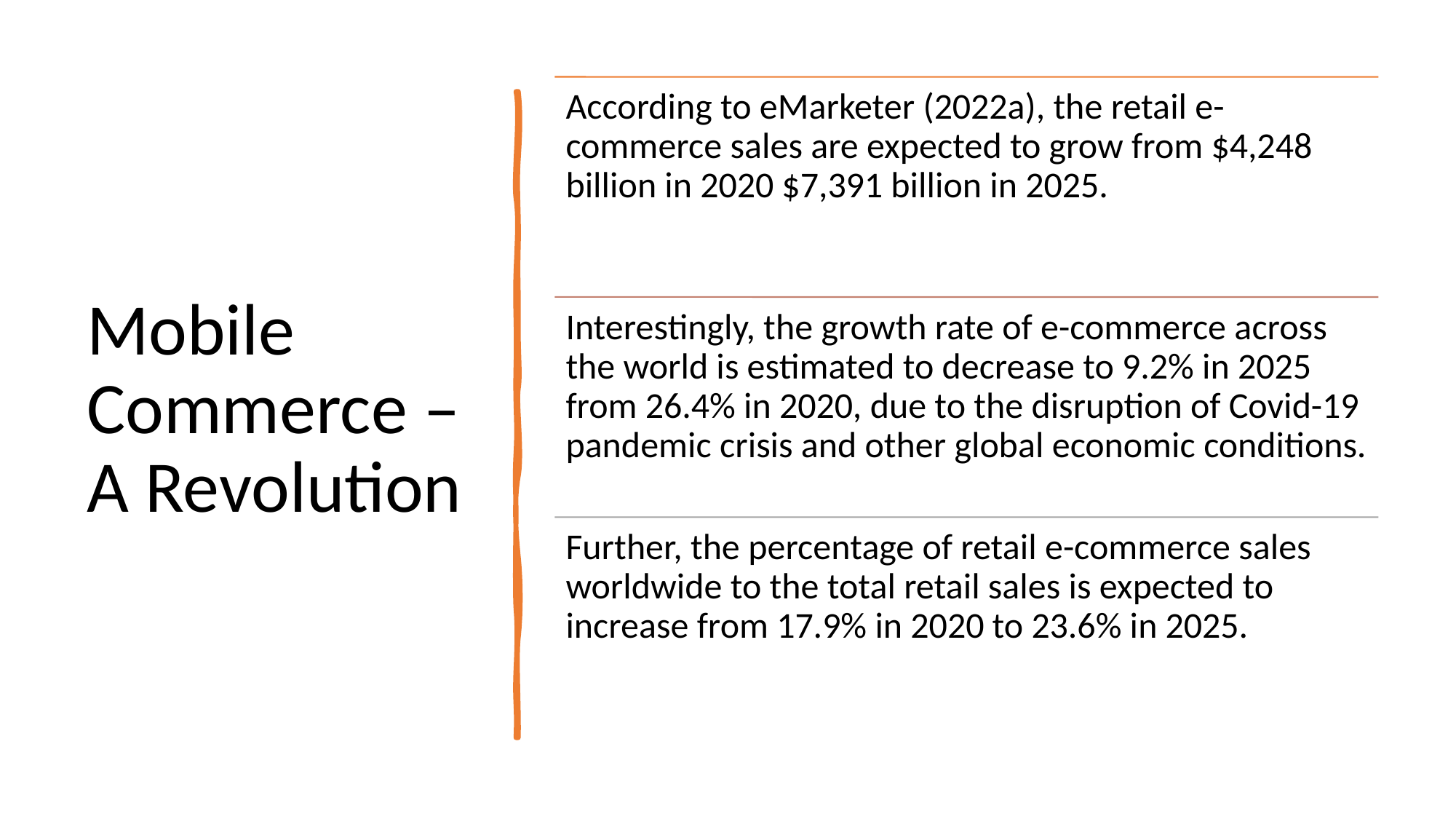

According to eMarketer (2022a), the retail e-commerce sales are expected to grow from $4,248 billion in 2020 $7,391 billion in 2025.
Interestingly, the growth rate of e-commerce across the world is estimated to decrease to 9.2% in 2025 from 26.4% in 2020, due to the disruption of Covid-19 pandemic crisis and other global economic conditions.
Further, the percentage of retail e-commerce sales worldwide to the total retail sales is expected to increase from 17.9% in 2020 to 23.6% in 2025.
# Mobile Commerce – A Revolution